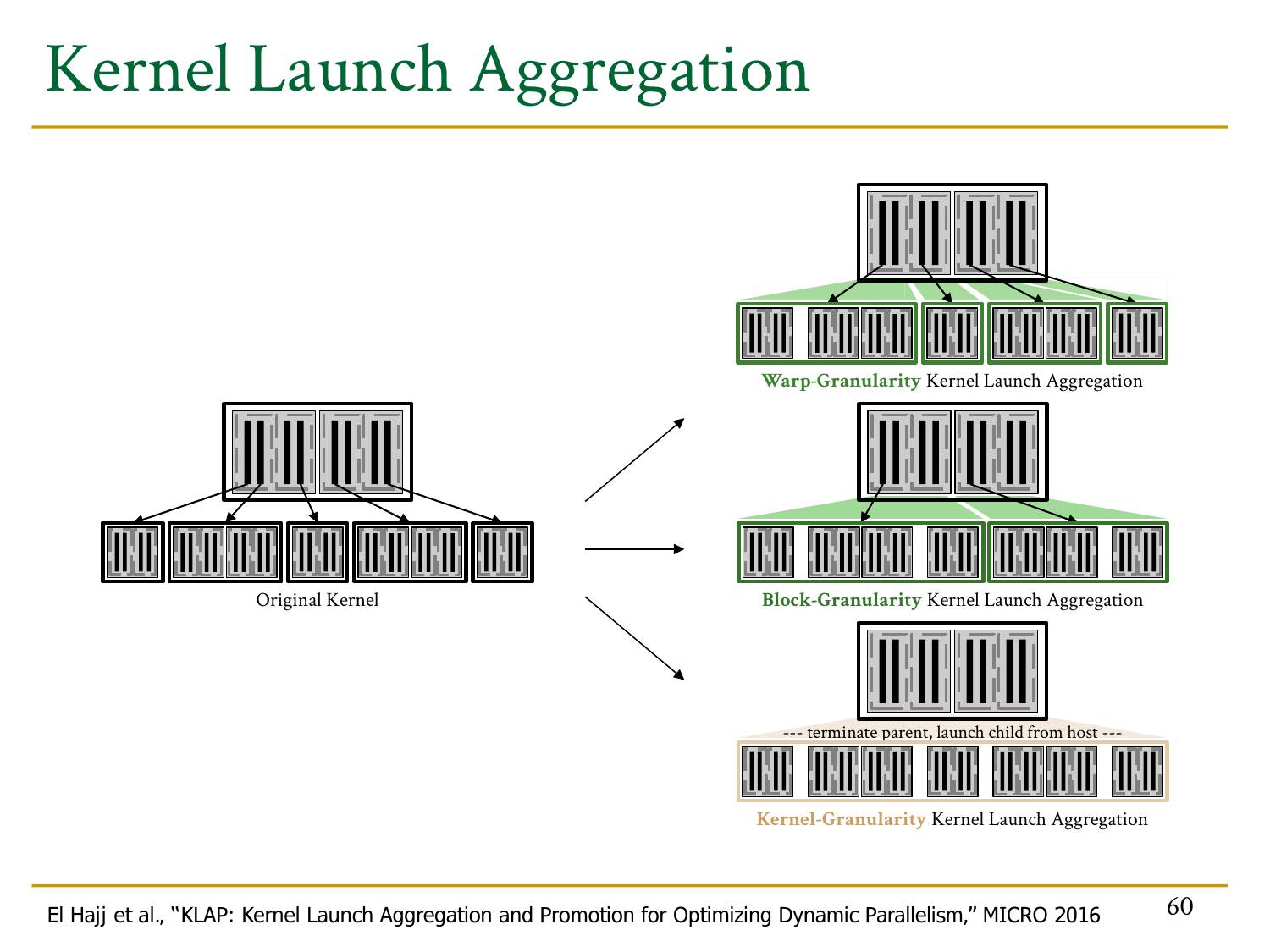

Kernel Launch Aggregation

Warp-Granularity Kernel Launch Aggregation

Block-Granularity Kernel Launch Aggregation

--- terminate parent, launch child from host ---

Kernel-Granularity Kernel Launch Aggregation

Original Kernel
60
El Hajj et al., “KLAP: Kernel Launch Aggregation and Promotion for Optimizing Dynamic Parallelism,” MICRO 2016